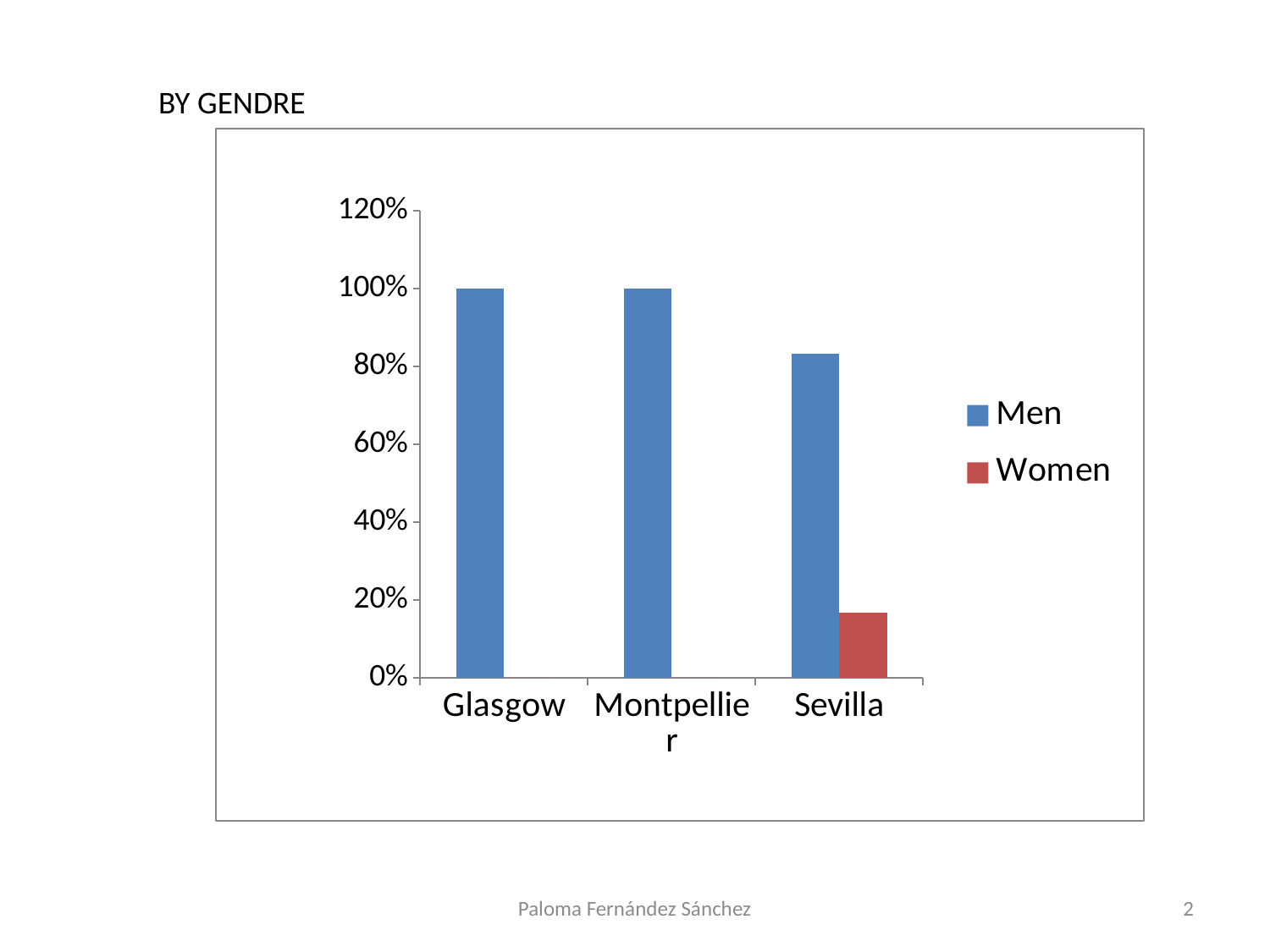

BY GENDRE

### Chart

| Category | Men | Women |
|---|---|---|
| Glasgow | 1.0 | 0.0 |
| Montpellier | 1.0 | 0.0 |
| Sevilla | 0.8333333333333335 | 0.16666666666666666 |
Paloma Fernández Sánchez
2